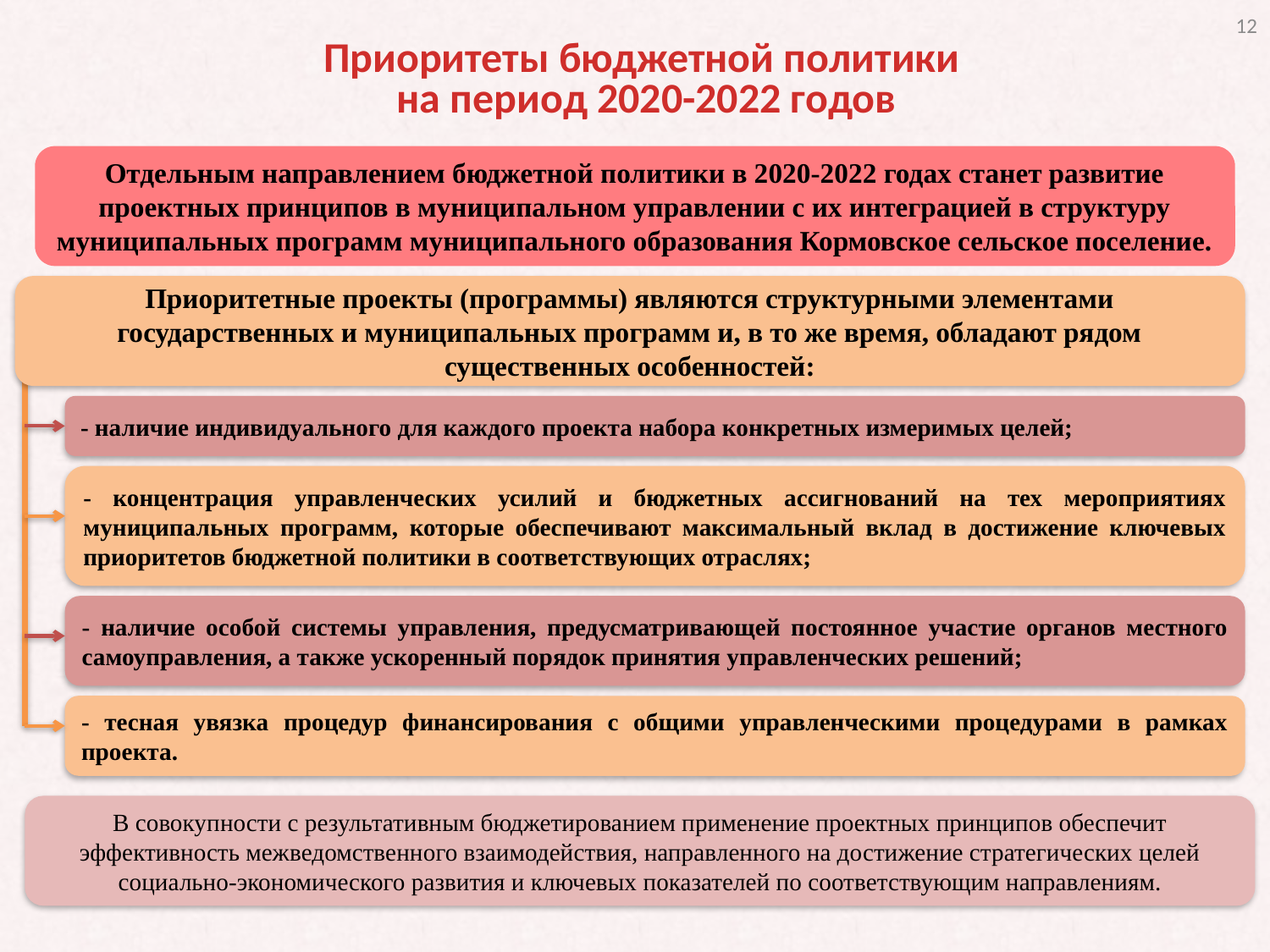

12
Приоритеты бюджетной политики
на период 2020-2022 годов
Отдельным направлением бюджетной политики в 2020-2022 годах станет развитие проектных принципов в муниципальном управлении с их интеграцией в структуру муниципальных программ муниципального образования Кормовское сельское поселение.
Приоритетные проекты (программы) являются структурными элементами государственных и муниципальных программ и, в то же время, обладают рядом существенных особенностей:
- наличие индивидуального для каждого проекта набора конкретных измеримых целей;
- концентрация управленческих усилий и бюджетных ассигнований на тех мероприятиях муниципальных программ, которые обеспечивают максимальный вклад в достижение ключевых приоритетов бюджетной политики в соответствующих отраслях;
- наличие особой системы управления, предусматривающей постоянное участие органов местного самоуправления, а также ускоренный порядок принятия управленческих решений;
- тесная увязка процедур финансирования с общими управленческими процедурами в рамках проекта.
В совокупности с результативным бюджетированием применение проектных принципов обеспечит эффективность межведомственного взаимодействия, направленного на достижение стратегических целей социально-экономического развития и ключевых показателей по соответствующим направлениям.